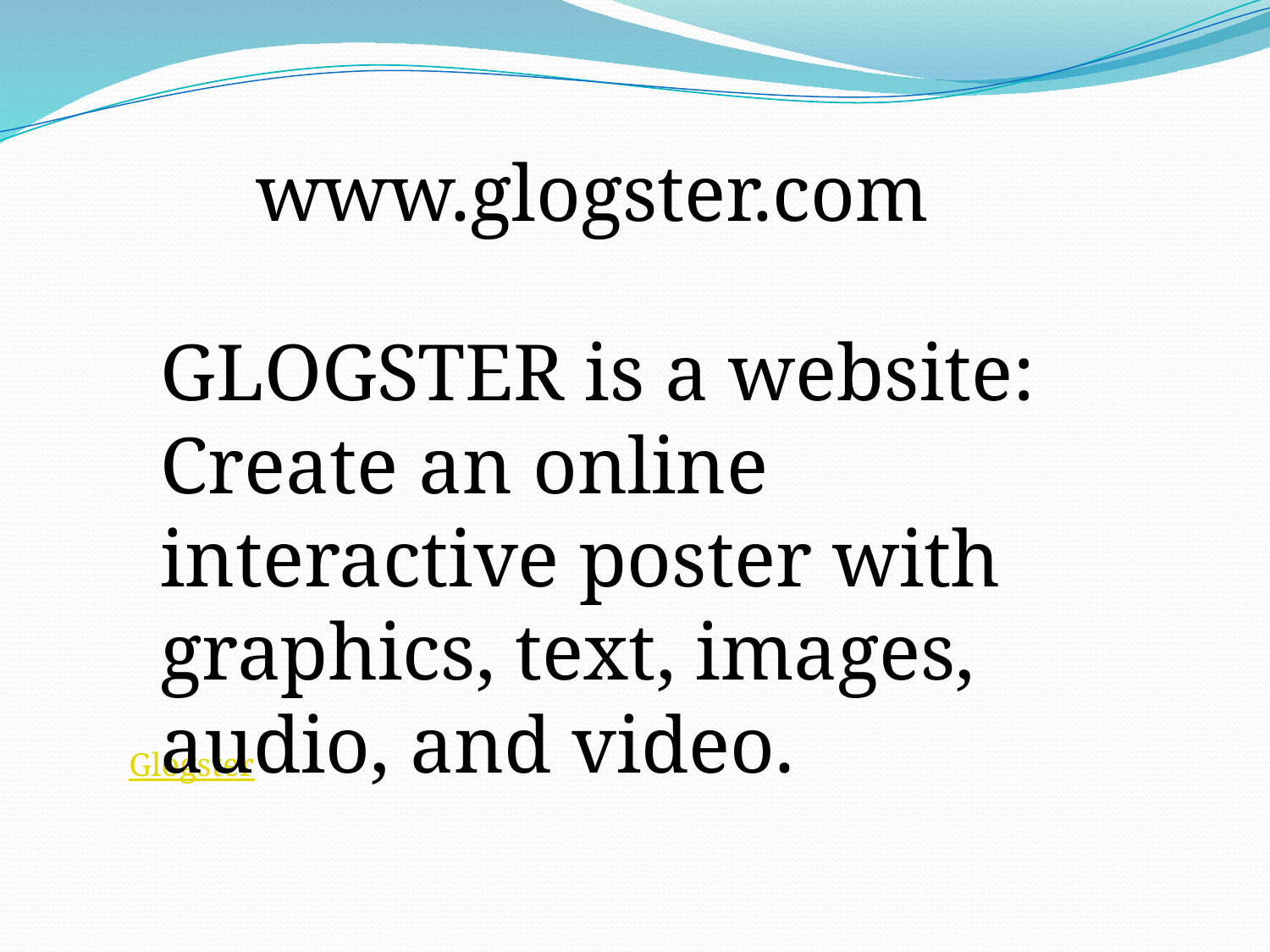

www.glogster.com
GLOGSTER is a website:
Create an online interactive poster with graphics, text, images, audio, and video.
Glogster